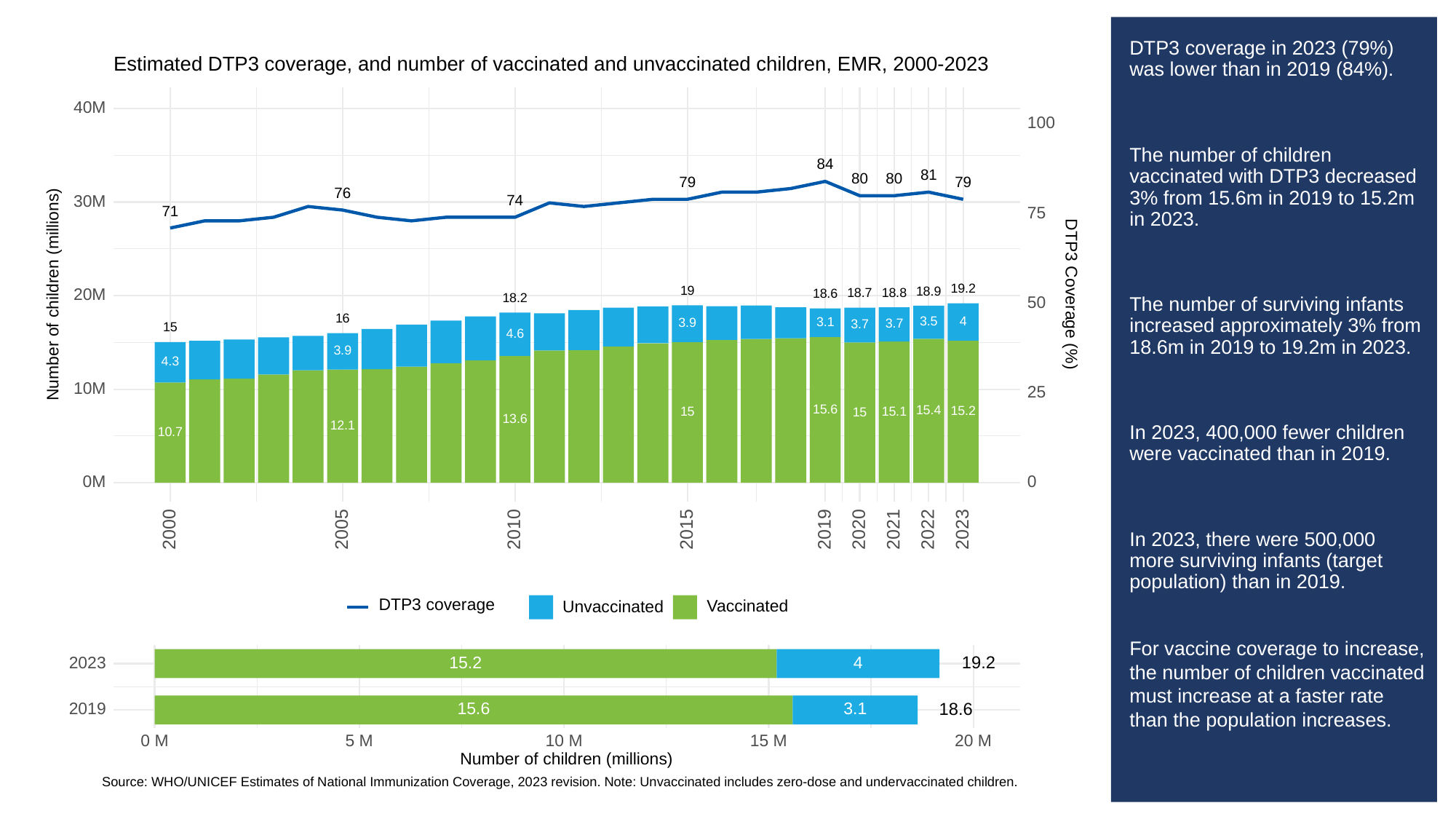

# DTP3 coverage in 2023 (79%) was lower than in 2019 (84%).

The number of children vaccinated with DTP3 decreased 3% from 15.6m in 2019 to 15.2m in 2023.

The number of surviving infants increased approximately 3% from 18.6m in 2019 to 19.2m in 2023.

In 2023, 400,000 fewer children were vaccinated than in 2019.

In 2023, there were 500,000 more surviving infants (target population) than in 2019.

For vaccine coverage to increase, the number of children vaccinated must increase at a faster rate than the population increases.

Estimated DTP3 coverage, and number of vaccinated and unvaccinated children, EMR, 2000-2023

40M

100

84
81
80
80
79
79

76
74
30M

71
75

19.2
Number of children (millions)
DTP3 Coverage (%)
19
18.9
18.8
18.7
20M
18.6
18.2

50

16

4
3.5
3.1
3.9
3.7
3.7

15

4.6

3.9

4.3

10M
25

15.6
15.4
15.2
15.1
15
15
13.6
12.1
10.7

0M
0

2023
2000
2005
2010
2015
2019
2020
2021
2022

DTP3 coverage
Unvaccinated
Vaccinated

19.2
15.2
2023
4

18.6
3.1
15.6
2019

0 M
10 M
15 M
20 M
5 M
Number of children (millions)
Source: WHO/UNICEF Estimates of National Immunization Coverage, 2023 revision. Note: Unvaccinated includes zero-dose and undervaccinated children.